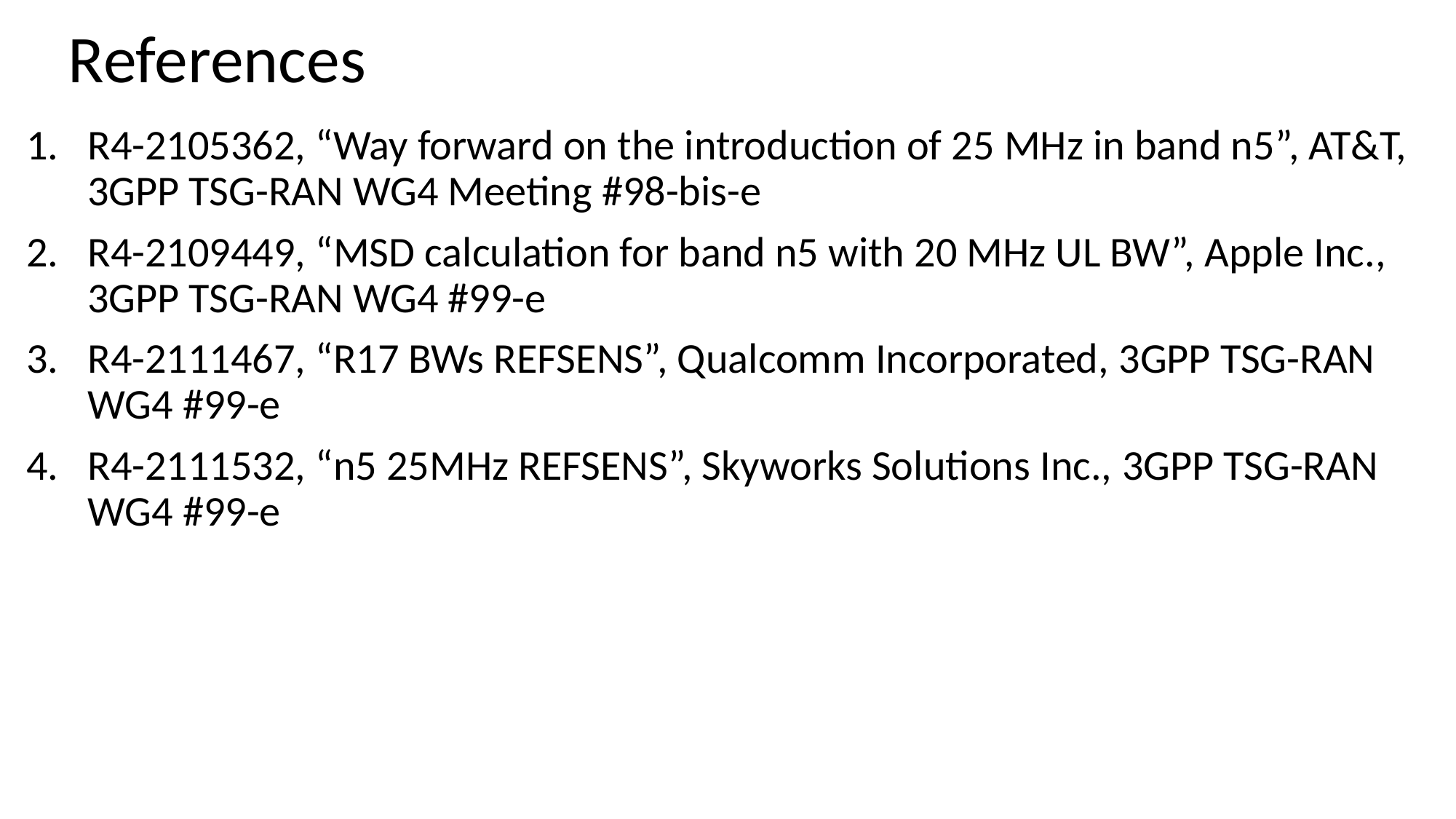

# References
R4-2105362, “Way forward on the introduction of 25 MHz in band n5”, AT&T, 3GPP TSG-RAN WG4 Meeting #98-bis-e
R4-2109449, “MSD calculation for band n5 with 20 MHz UL BW”, Apple Inc., 3GPP TSG-RAN WG4 #99-e
R4-2111467, “R17 BWs REFSENS”, Qualcomm Incorporated, 3GPP TSG-RAN WG4 #99-e
R4-2111532, “n5 25MHz REFSENS”, Skyworks Solutions Inc., 3GPP TSG-RAN WG4 #99-e